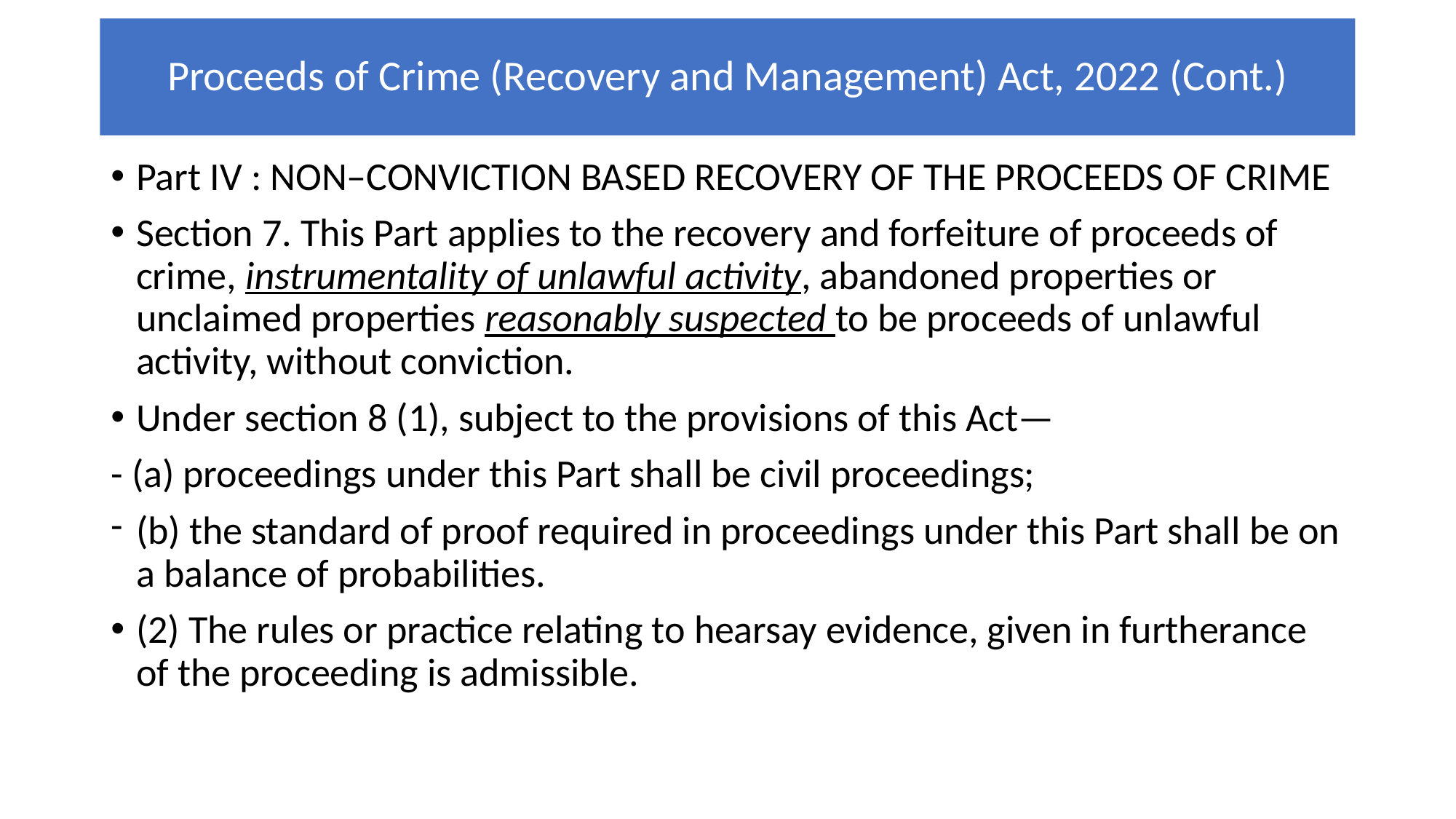

# Proceeds of Crime (Recovery and Management) Act, 2022 (Cont.)
Part IV : NON–CONVICTION BASED RECOVERY OF THE PROCEEDS OF CRIME
Section 7. This Part applies to the recovery and forfeiture of proceeds of crime, instrumentality of unlawful activity, abandoned properties or unclaimed properties reasonably suspected to be proceeds of unlawful activity, without conviction.
Under section 8 (1), subject to the provisions of this Act—
- (a) proceedings under this Part shall be civil proceedings;
(b) the standard of proof required in proceedings under this Part shall be on a balance of probabilities.
(2) The rules or practice relating to hearsay evidence, given in furtherance of the proceeding is admissible.